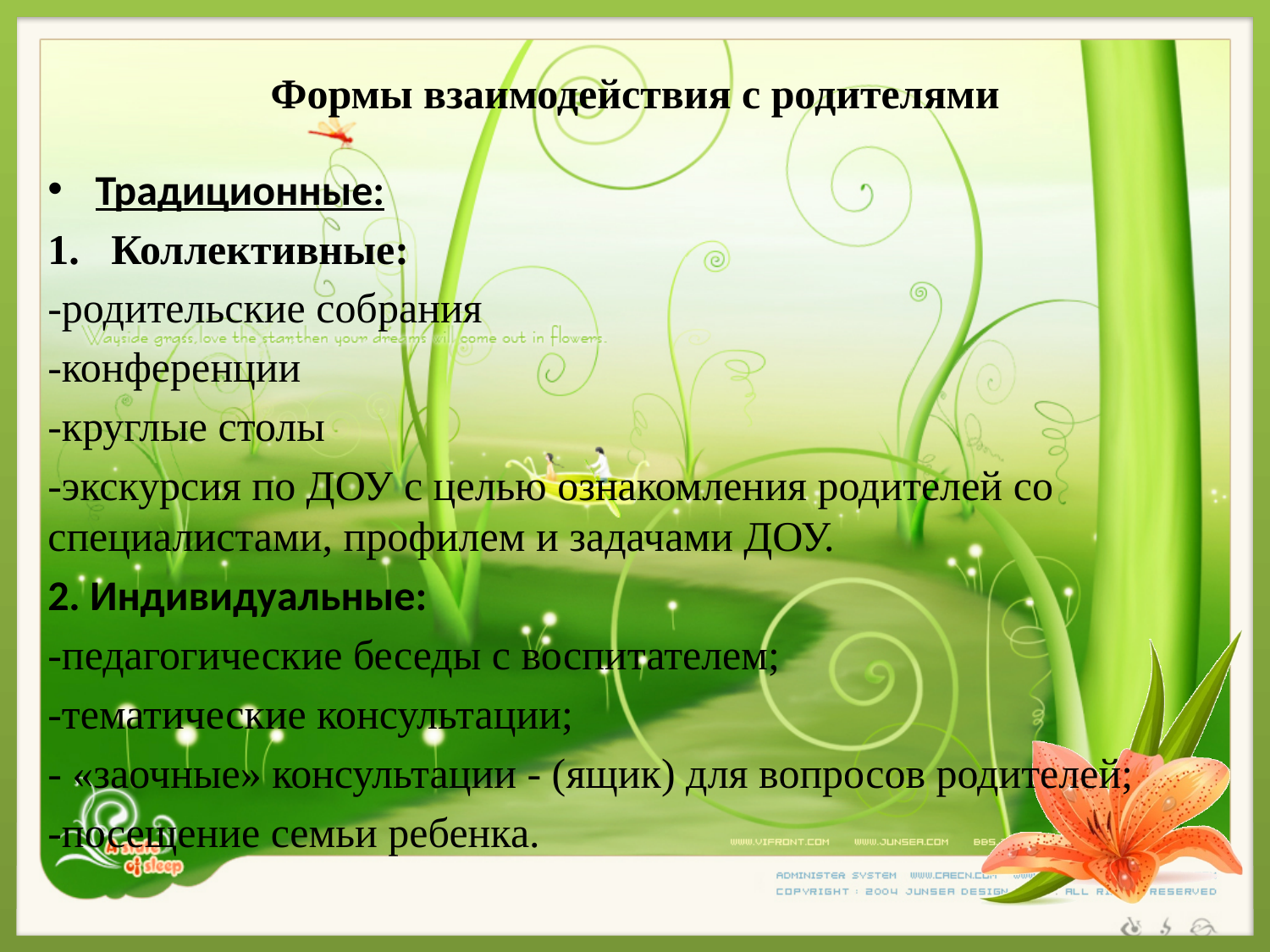

# Формы взаимодействия с родителями
Традиционные:
Коллективные:
-родительские собрания
-конференции
-круглые столы
-экскурсия по ДОУ с целью ознакомления родителей со специалистами, профилем и задачами ДОУ.
2. Индивидуальные:
-педагогические беседы с воспитателем;
-тематические консультации;
- «заочные» консультации - (ящик) для вопросов родителей;
-посещение семьи ребенка.